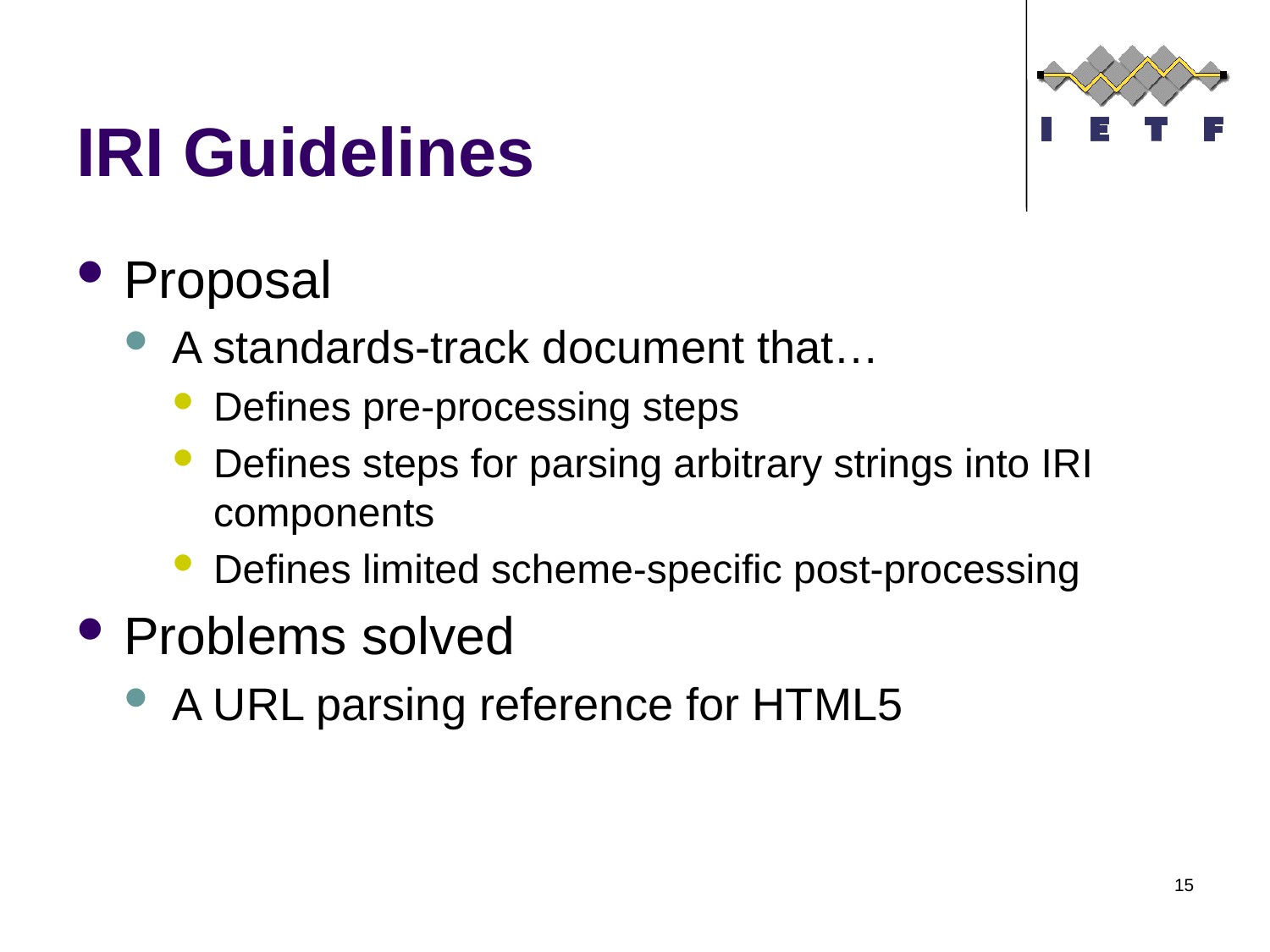

# IRI Guidelines
Proposal
A standards-track document that…
Defines pre-processing steps
Defines steps for parsing arbitrary strings into IRI components
Defines limited scheme-specific post-processing
Problems solved
A URL parsing reference for HTML5

15